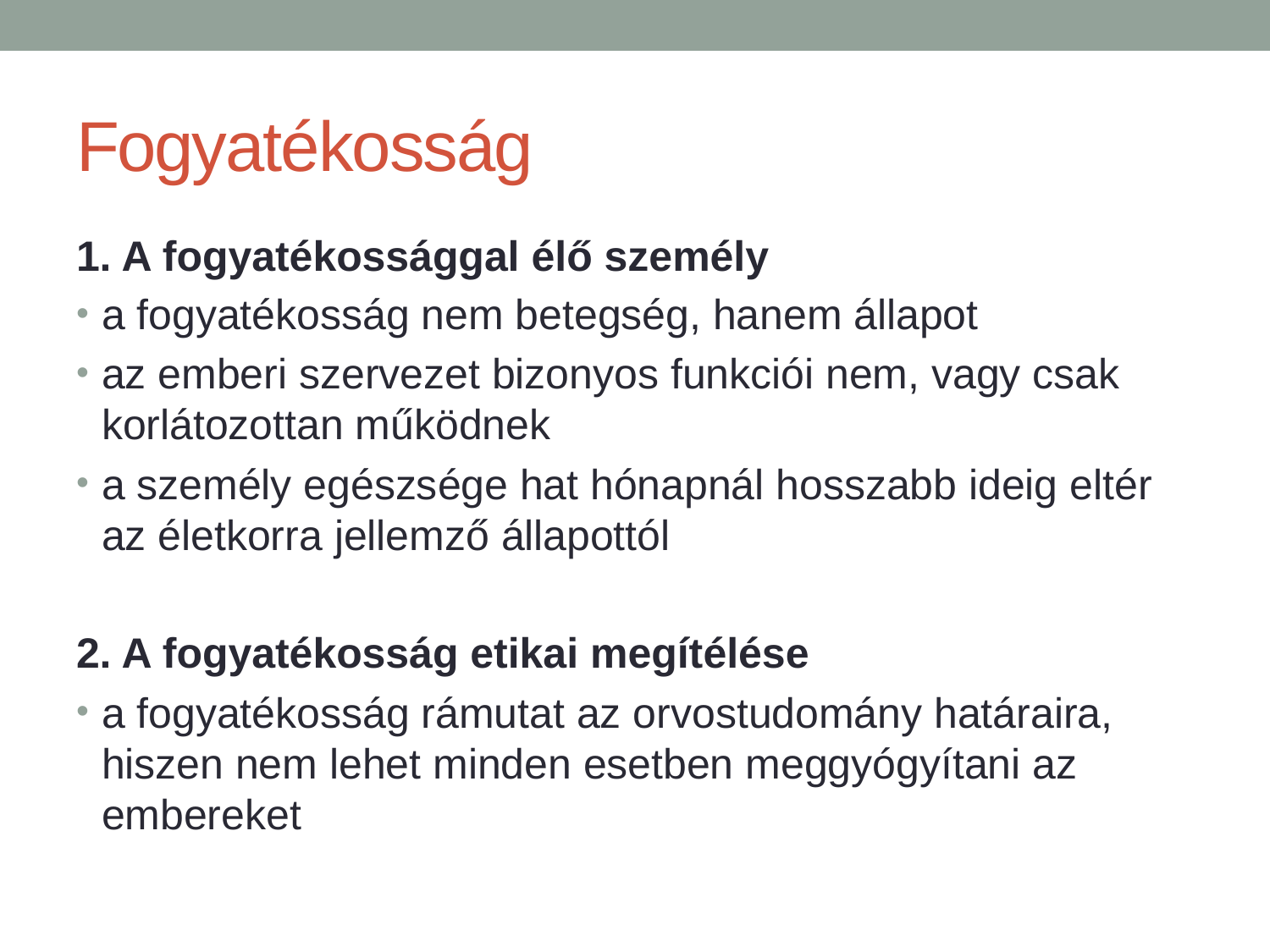

# Fogyatékosság
1. A fogyatékossággal élő személy
a fogyatékosság nem betegség, hanem állapot
az emberi szervezet bizonyos funkciói nem, vagy csak korlátozottan működnek
a személy egészsége hat hónapnál hosszabb ideig eltér az életkorra jellemző állapottól

2. A fogyatékosság etikai megítélése
a fogyatékosság rámutat az orvostudomány határaira, hiszen nem lehet minden esetben meggyógyítani az embereket